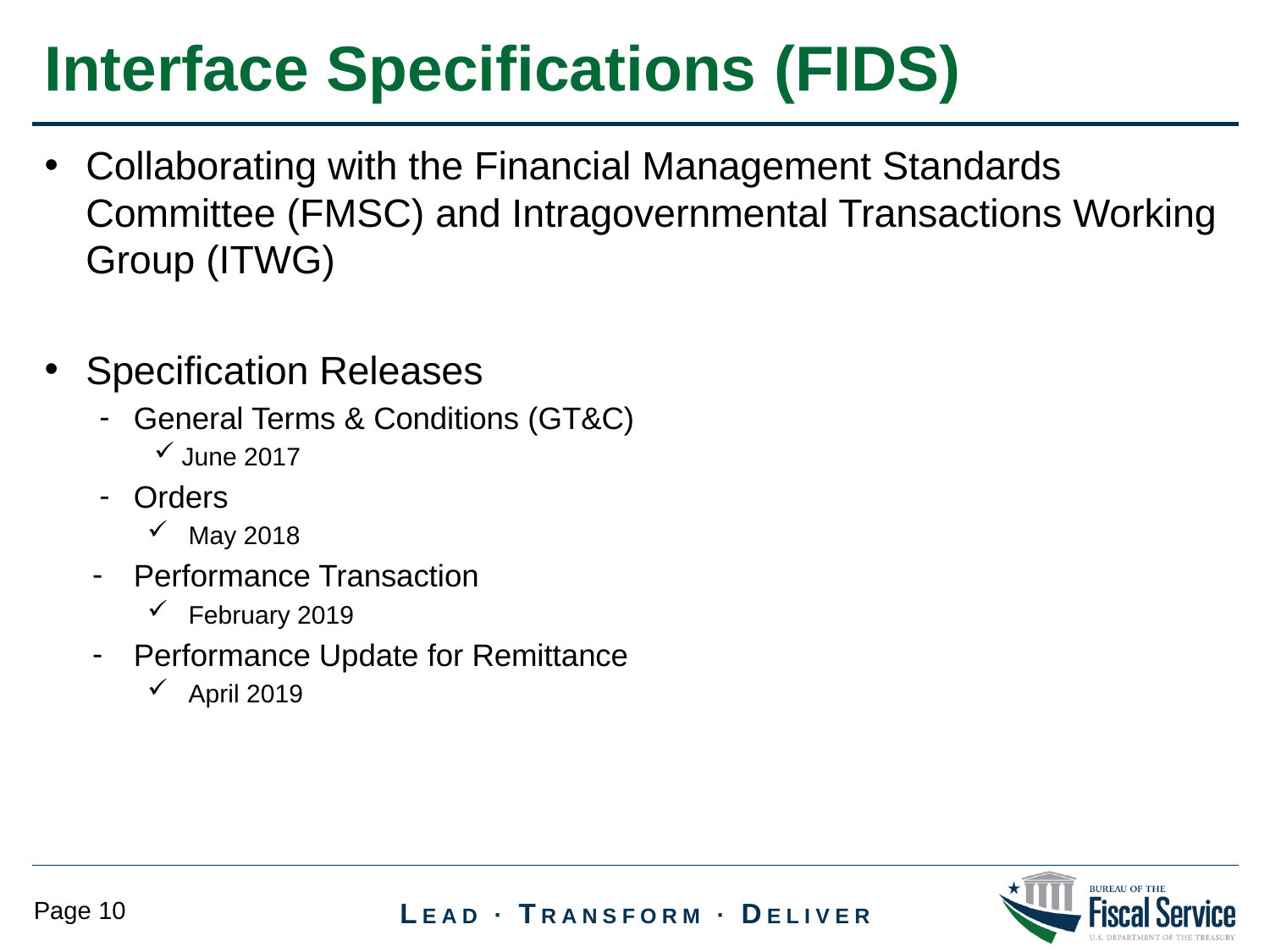

Interface Specifications (FIDS)
Collaborating with the Financial Management Standards Committee (FMSC) and Intragovernmental Transactions Working Group (ITWG)

Specification Releases
General Terms & Conditions (GT&C)
June 2017
Orders
May 2018
Performance Transaction
February 2019
Performance Update for Remittance
April 2019